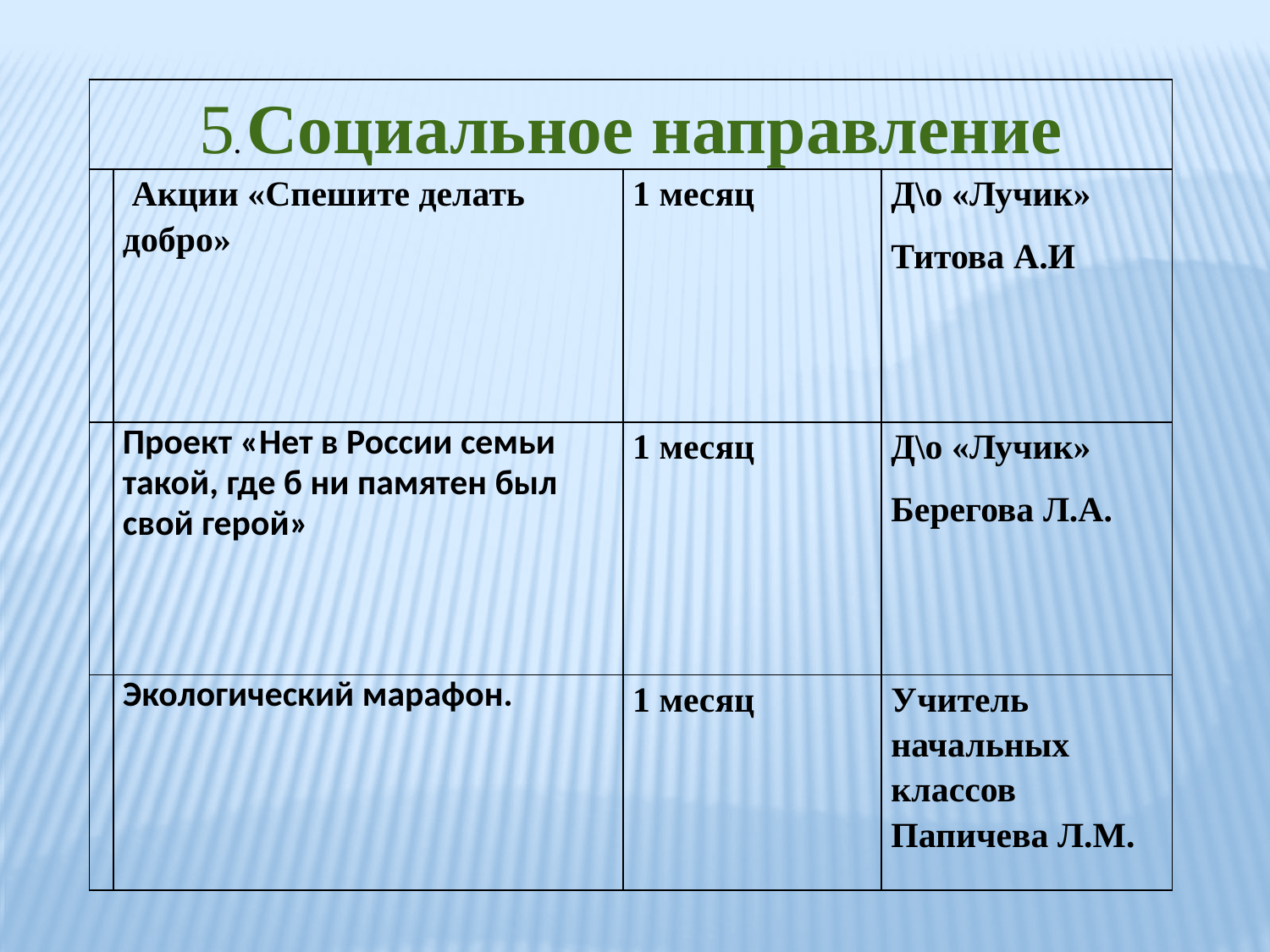

| 5. Социальное направление |  |  |  |
| --- | --- | --- | --- |
|  | Акции «Спешите делать добро» | 1 месяц | Д\о «Лучик» Титова А.И |
|  | Проект «Нет в России семьи такой, где б ни памятен был свой герой» | 1 месяц | Д\о «Лучик» Берегова Л.А. |
|  | Экологический марафон. | 1 месяц | Учитель начальных классов Папичева Л.М. |